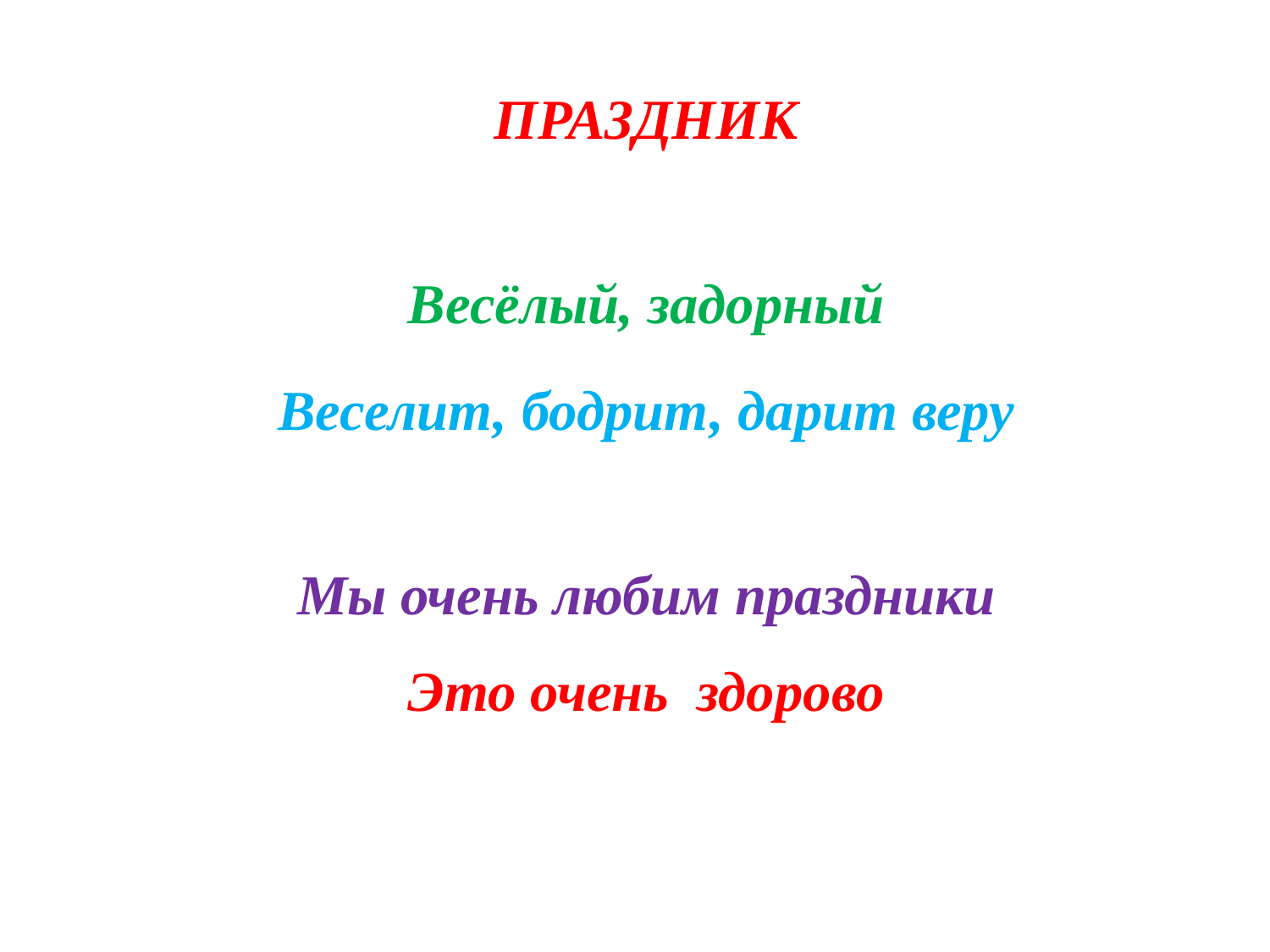

ПРАЗДНИК
Весёлый, задорный
Веселит, бодрит, дарит веру
Мы очень любим праздники
Это очень  здорово